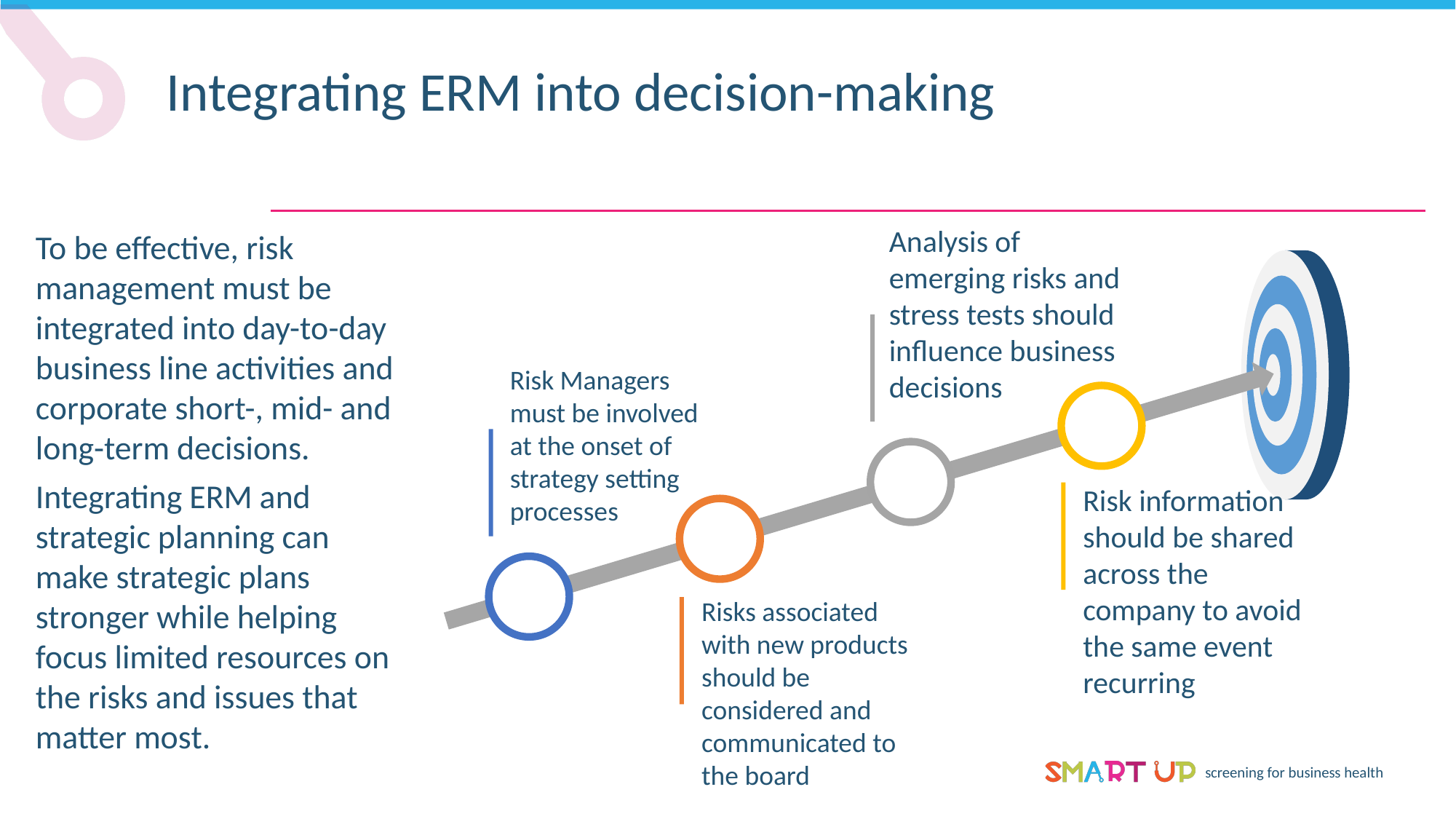

Integrating ERM into decision-making
Analysis of emerging risks and stress tests should influence business decisions
To be effective, risk management must be integrated into day-to-day business line activities and corporate short-, mid- and long-term decisions.
Integrating ERM and strategic planning can make strategic plans stronger while helping focus limited resources on the risks and issues that matter most.

Risk Managers must be involved at the onset of strategy setting processes

Risk information
should be shared
across the company to avoid the same event recurring

Risks associated with new products should be considered and communicated to the board